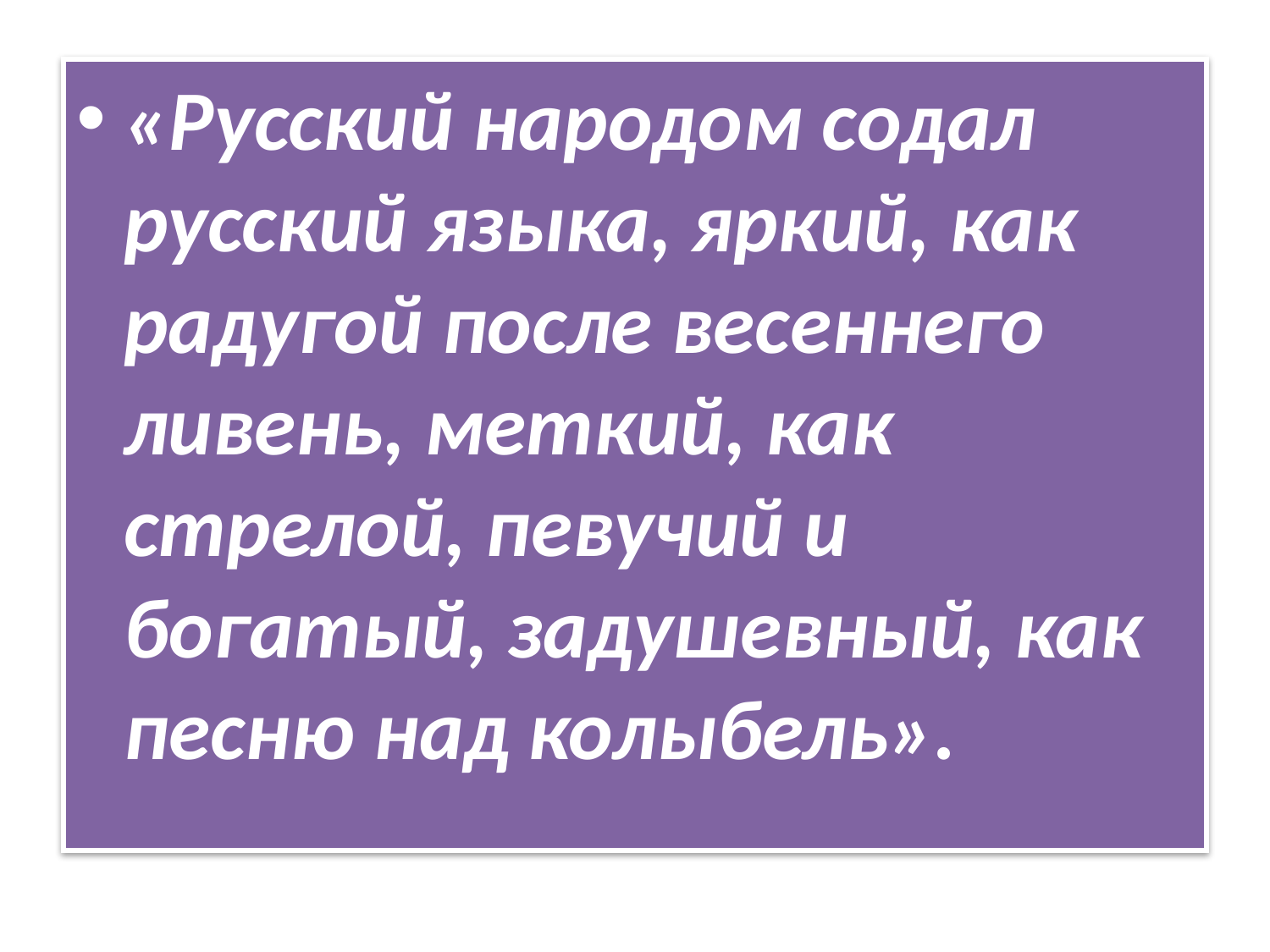

#
«Русский народом содал русский языка, яркий, как радугой после весеннего ливень, меткий, как стрелой, певучий и богатый, задушевный, как песню над колыбель».